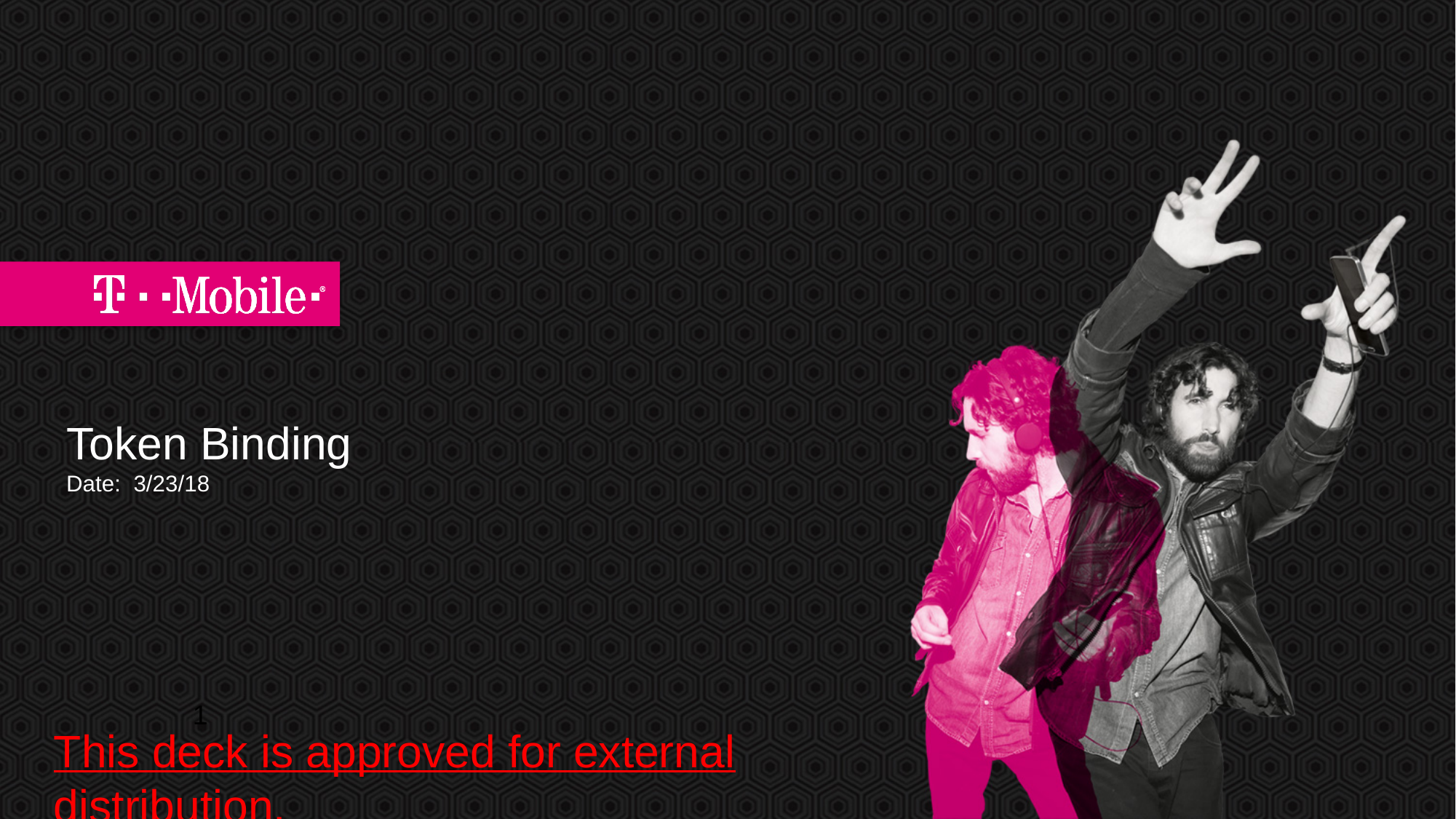

#
Token Binding
Date:  3/23/18
1
This deck is approved for external distribution.